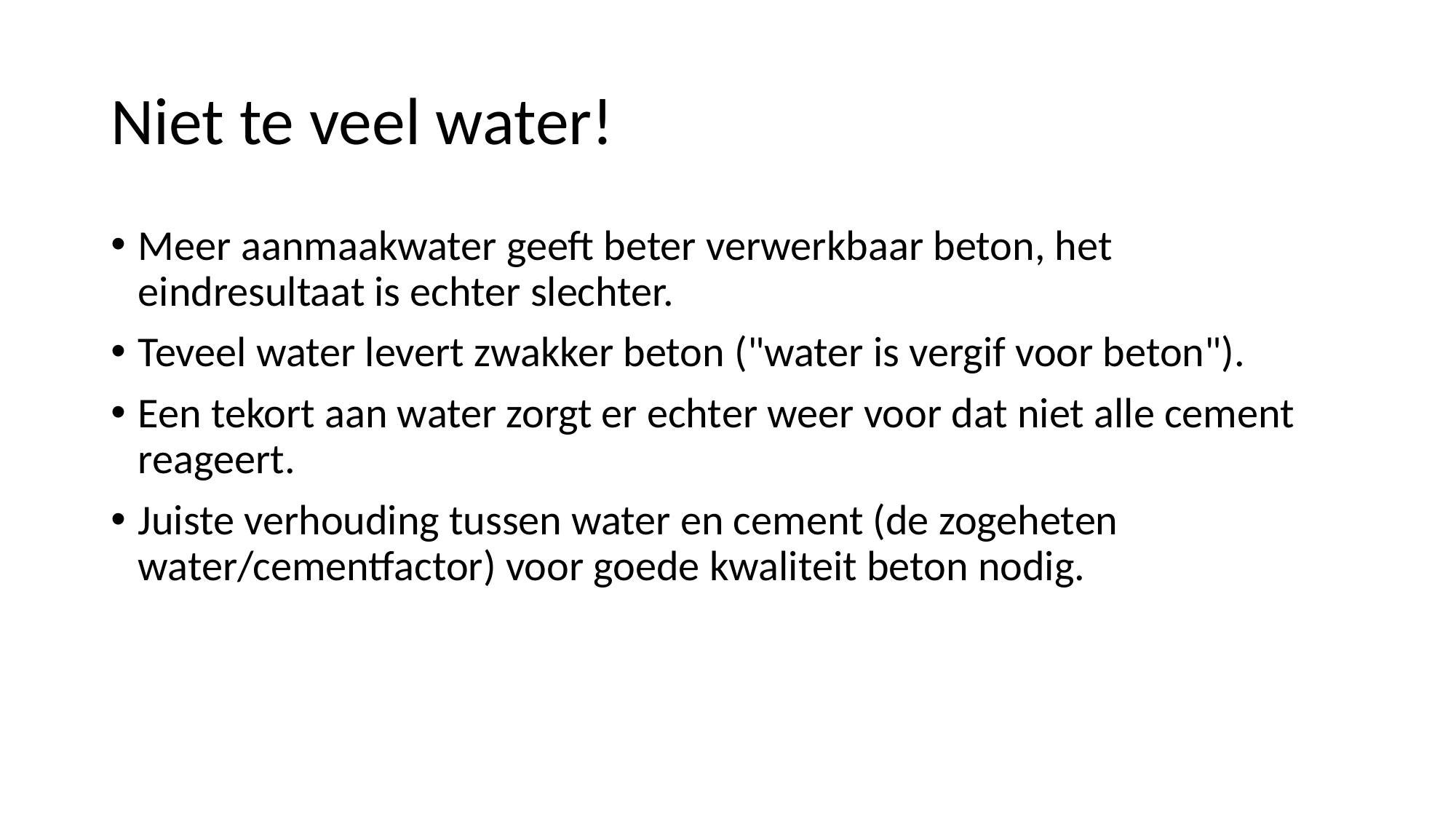

# Niet te veel water!
Meer aanmaakwater geeft beter verwerkbaar beton, het eindresultaat is echter slechter.
Teveel water levert zwakker beton ("water is vergif voor beton").
Een tekort aan water zorgt er echter weer voor dat niet alle cement reageert.
Juiste verhouding tussen water en cement (de zogeheten water/cementfactor) voor goede kwaliteit beton nodig.